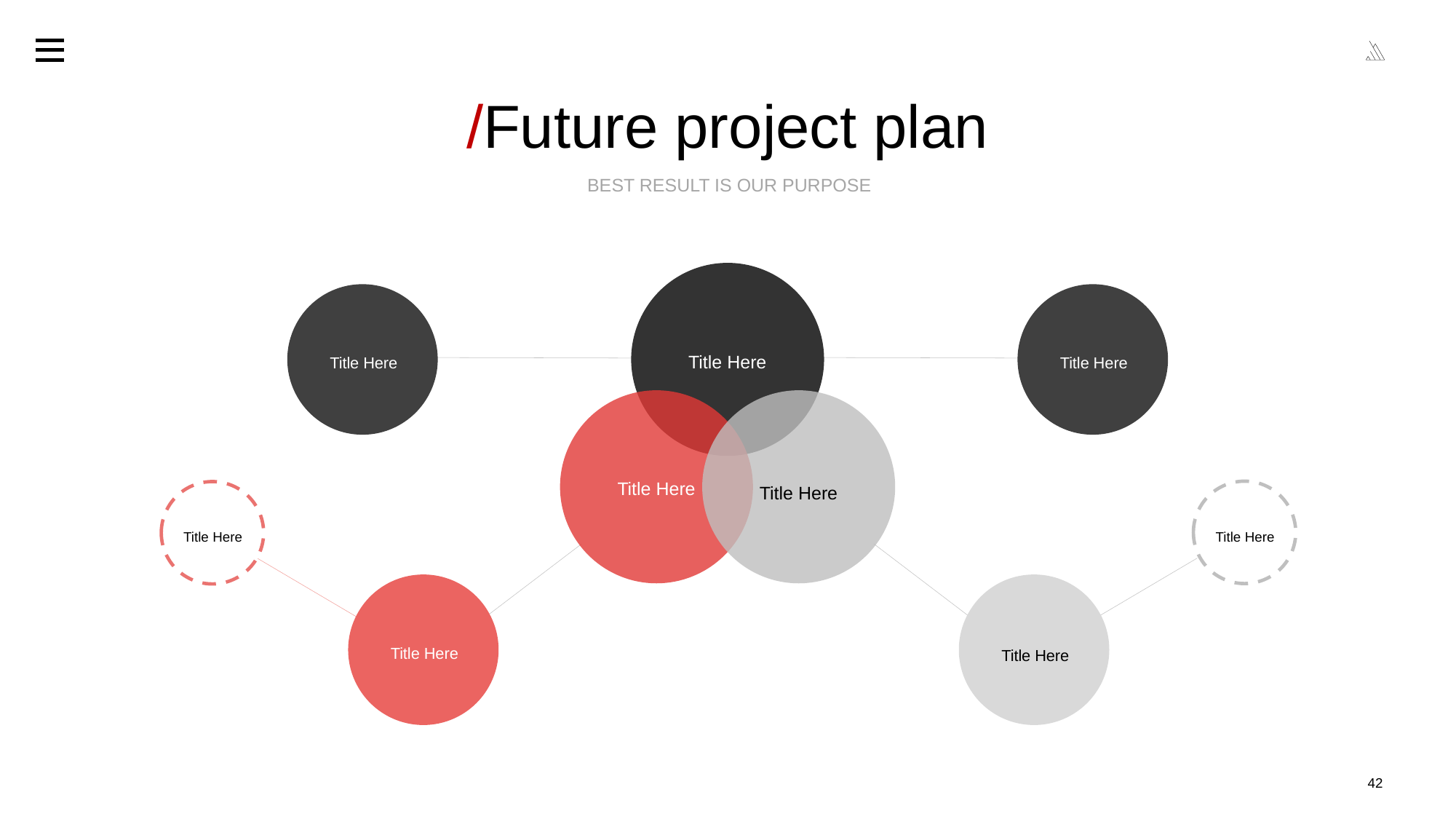

/Future project plan
BEST RESULT IS OUR PURPOSE

Title Here
Title Here
Title Here

Title Here
Title Here

Title Here
Title Here

Title Here
Title Here